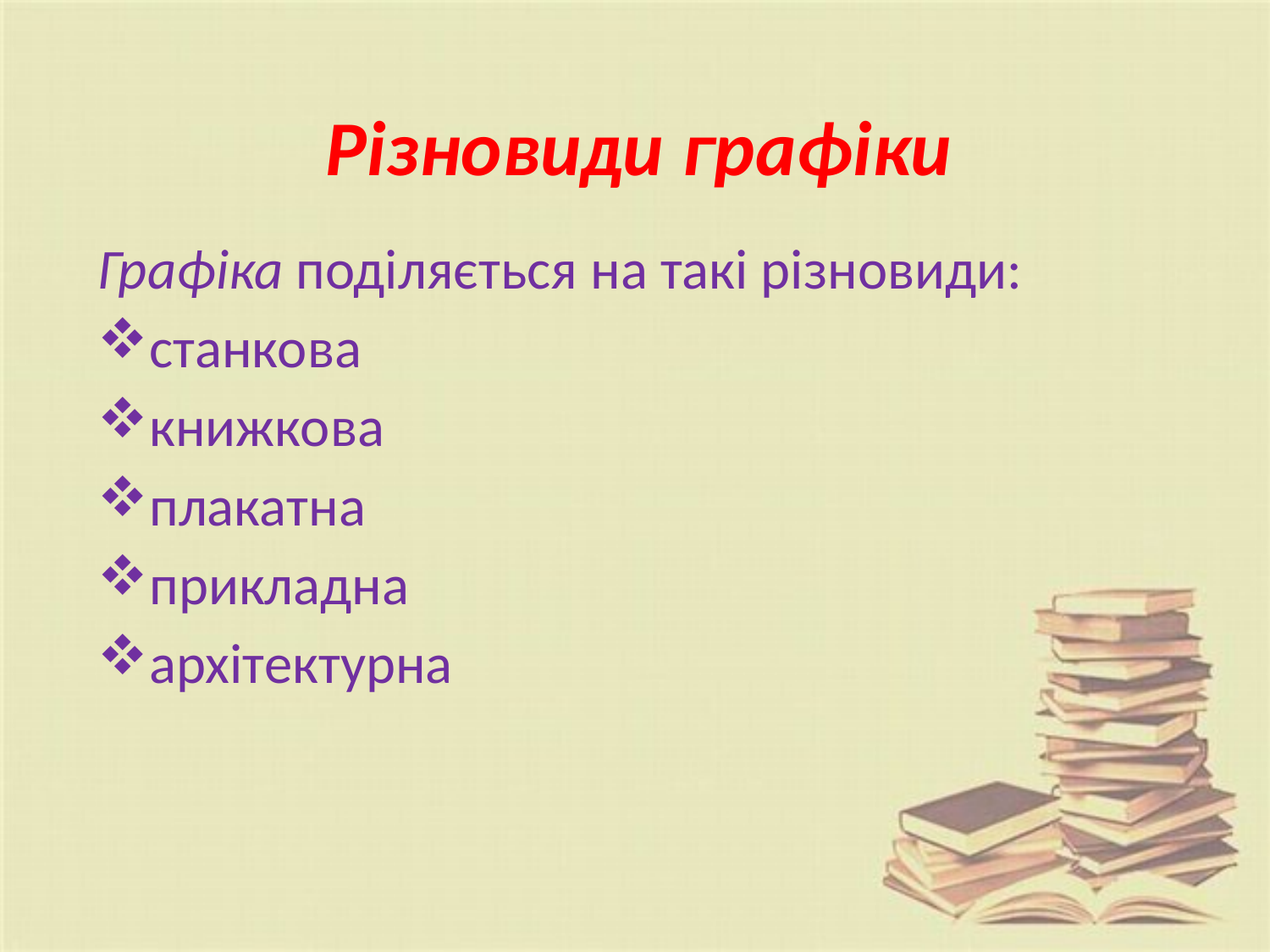

# Різновиди графіки
Графіка поділяється на такі різновиди:
станкова
книжкова
плакатна
прикладна
архітектурна